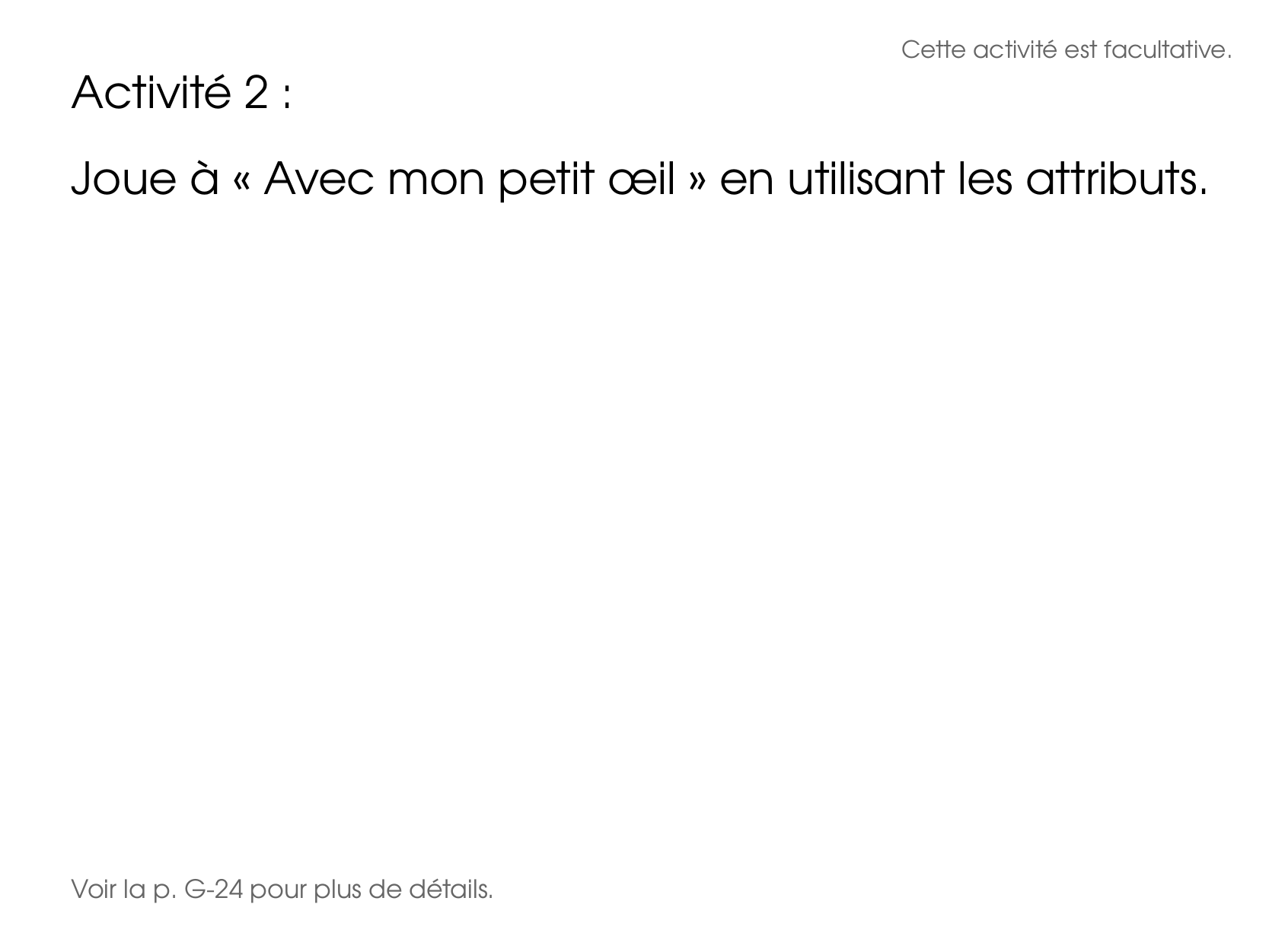

Cette activité est facultative.
Activité 2 :
Joue à « Avec mon petit œil » en utilisant les attributs.
Voir la p. G-24 pour plus de détails.